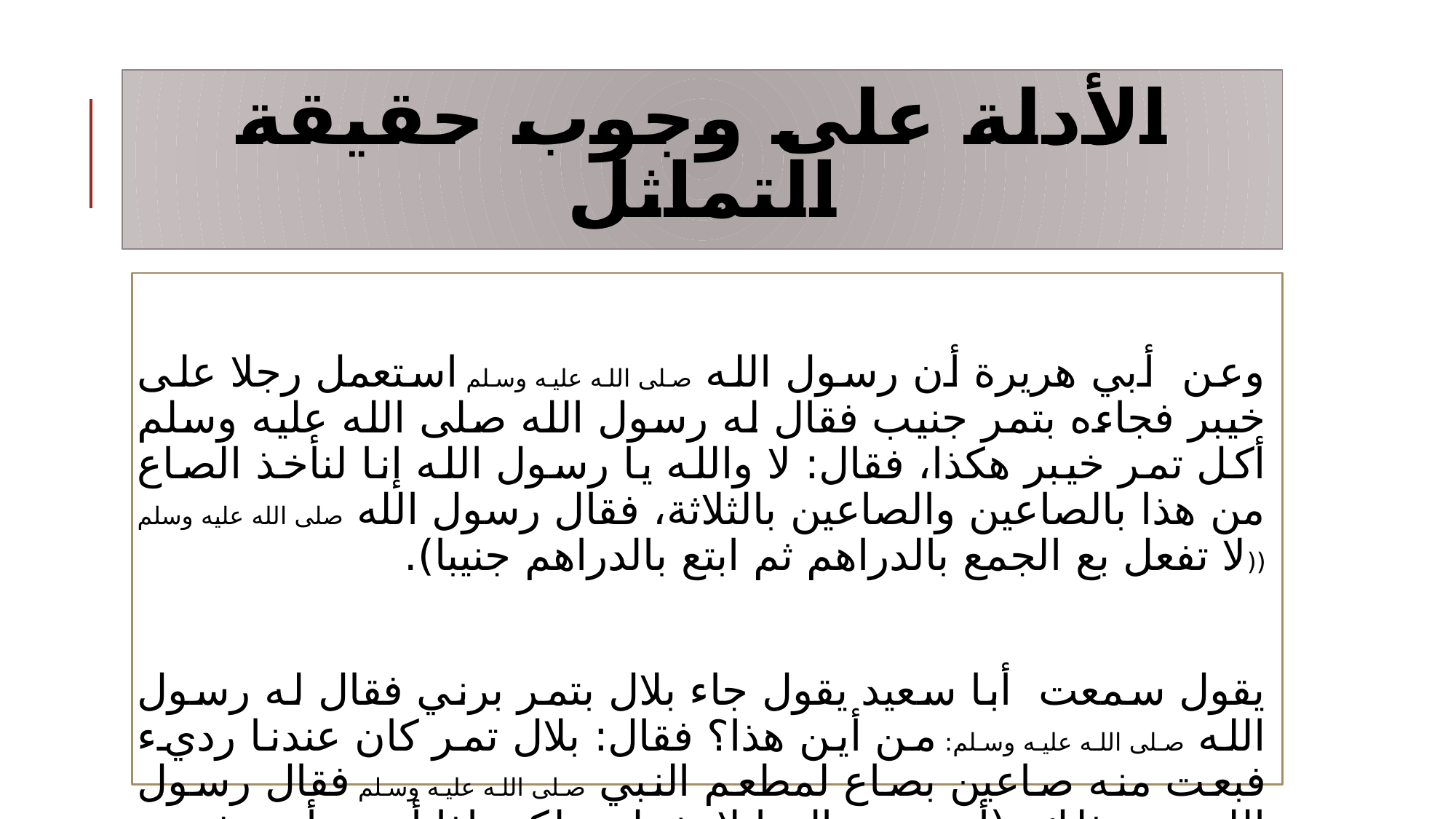

# الأدلة على وجوب حقيقة التماثل

وعن  أبي هريرة أن رسول الله صلى الله عليه وسلم استعمل رجلا على خيبر فجاءه بتمر جنيب فقال له رسول الله صلى الله عليه وسلم أكل تمر خيبر هكذا، فقال: لا والله يا رسول الله إنا لنأخذ الصاع من هذا بالصاعين والصاعين بالثلاثة، فقال رسول الله صلى الله عليه وسلم ((لا تفعل بع الجمع بالدراهم ثم ابتع بالدراهم جنيبا).

يقول سمعت  أبا سعيد يقول جاء بلال بتمر برني فقال له رسول الله صلى الله عليه وسلم: من أين هذا؟ فقال: بلال تمر كان عندنا رديء فبعت منه صاعين بصاع لمطعم النبي صلى الله عليه وسلم فقال رسول الله عند ذلك: (أوه عين الربا لا تفعل، ولكن إذا أردت أن تشتري التمر فبعه ببيع آخر ثم اشتر به).